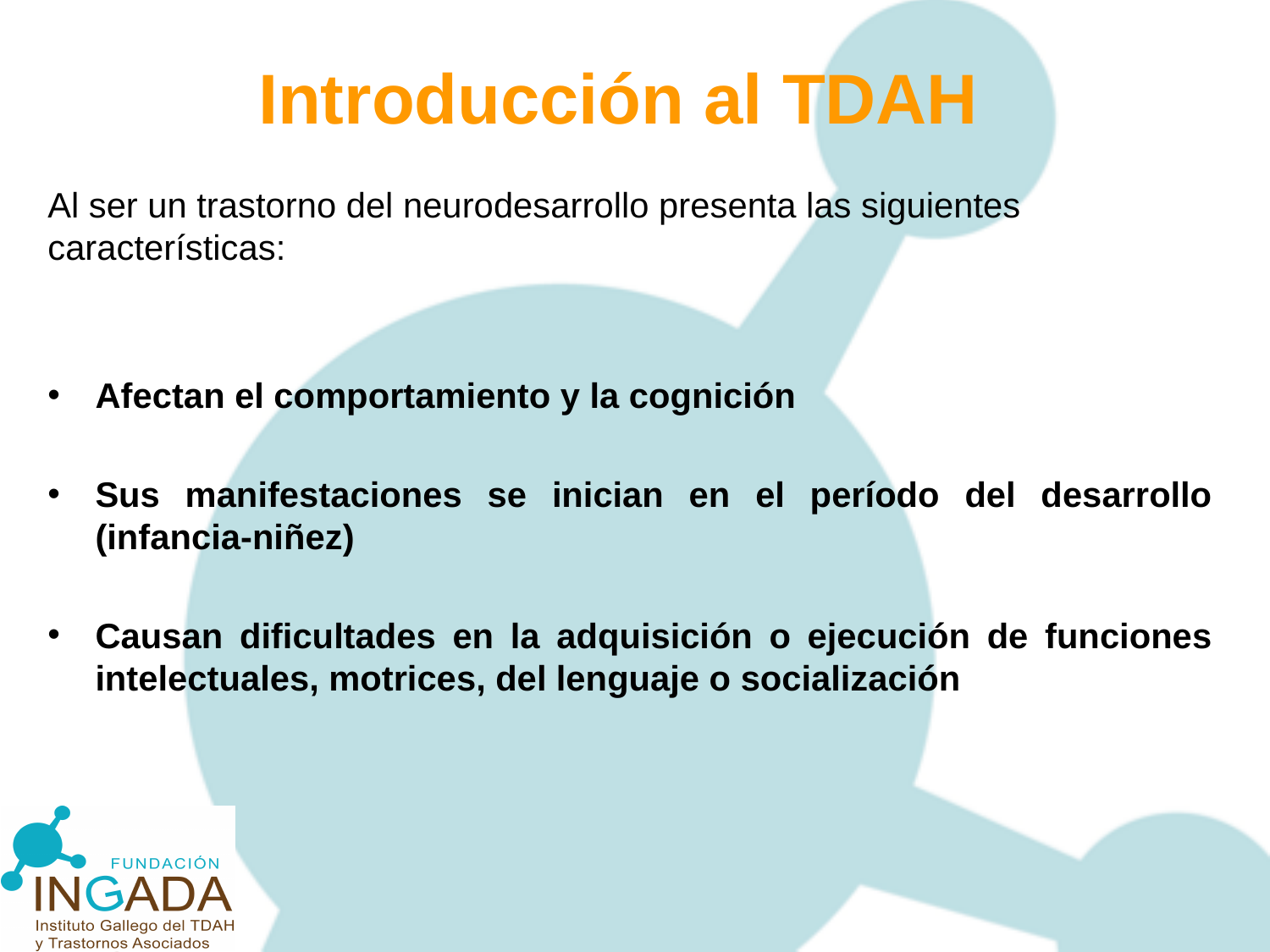

# Introducción al TDAH
Al ser un trastorno del neurodesarrollo presenta las siguientes características:

Afectan el comportamiento y la cognición

Sus manifestaciones se inician en el período del desarrollo (infancia-niñez)

Causan dificultades en la adquisición o ejecución de funciones intelectuales, motrices, del lenguaje o socialización